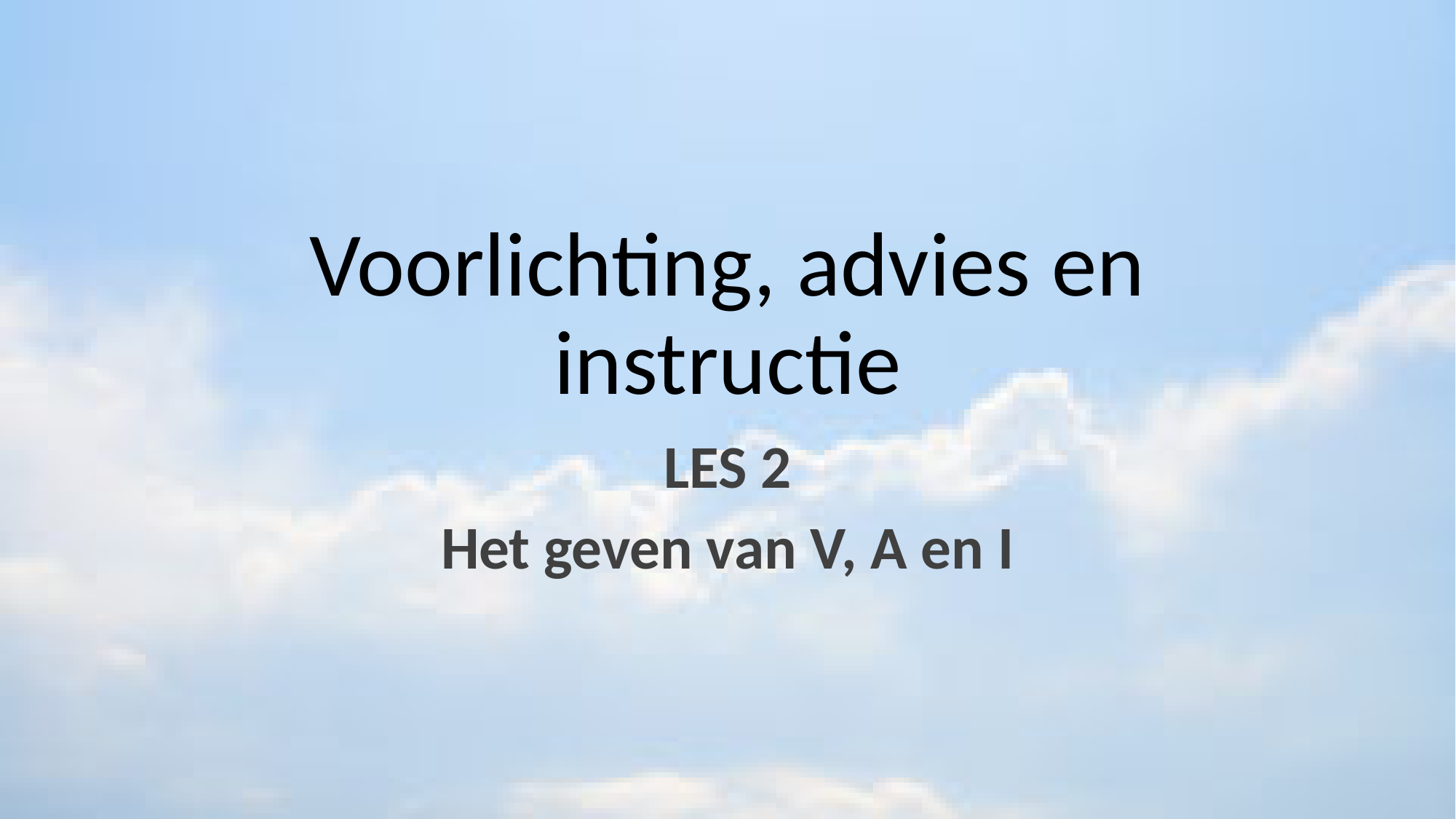

# Voorlichting, advies en instructie
LES 2
Het geven van V, A en I